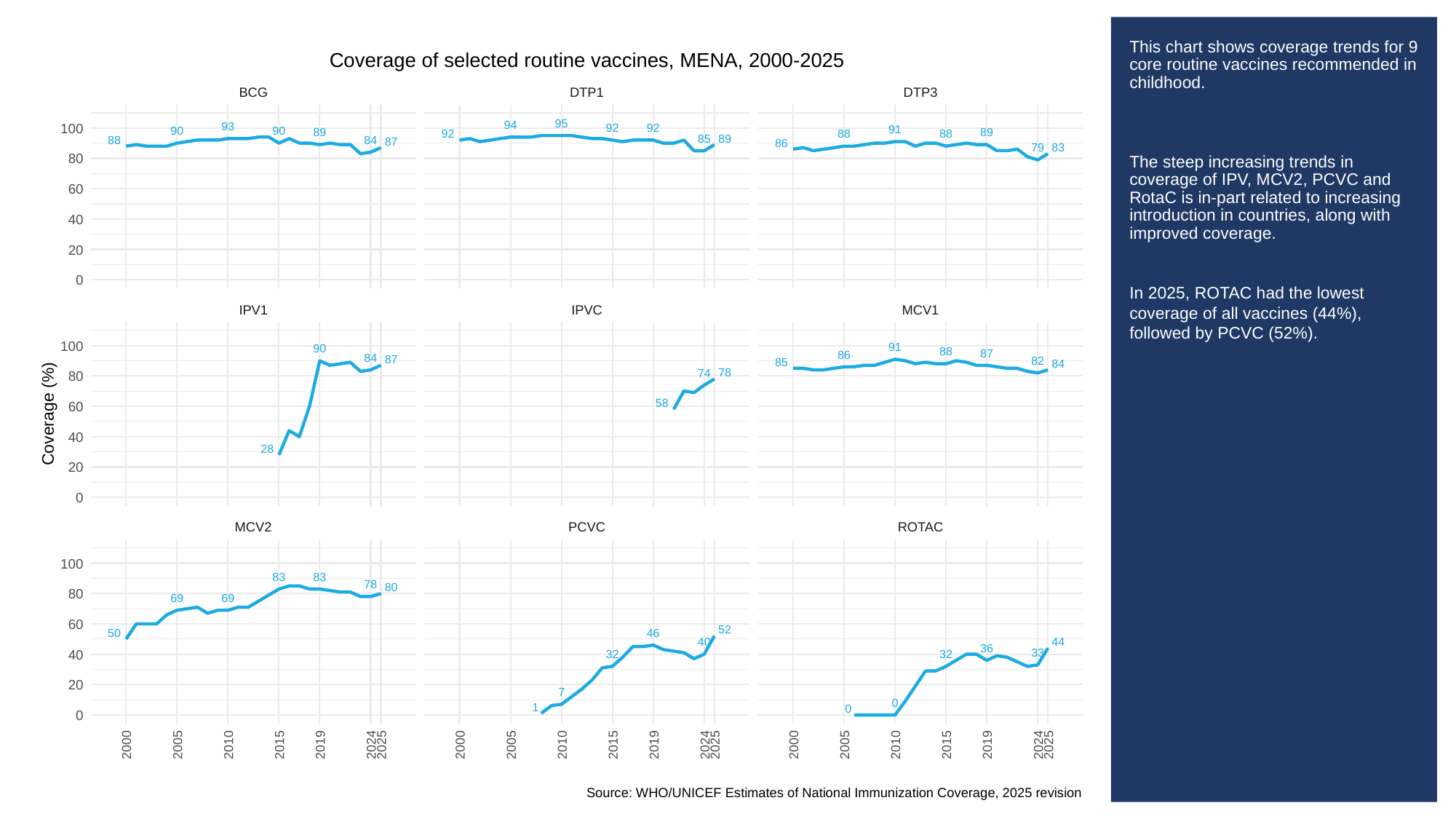

# This chart shows coverage trends for 9 core routine vaccines recommended in childhood.

The steep increasing trends in coverage of IPV, MCV2, PCVC and RotaC is in-part related to increasing introduction in countries, along with improved coverage.

In 2025, ROTAC had the lowest coverage of all vaccines (44%), followed by PCVC (52%).

Coverage of selected routine vaccines, MENA, 2000-2025
BCG
DTP1
DTP3

95
94
93
100
92
92
91
90
90

89
89
92
88
88
89
85
88

84
87

86

83

79
80

60

40

20

0

IPV1
IPVC
MCV1

100
91
90

88
87
86
84
87
82
85
84

78
74
80

58
60

Coverage (%)

40

28

20

0

MCV2
PCVC
ROTAC

100

83
83

78
80

80

69
69

60

52
50
46

44
40

36

33
40
32
32

20

7
0

1
0
0

2000
2005
2010
2015
2019
2024
2025
2000
2005
2010
2015
2019
2024
2025
2000
2005
2010
2015
2019
2024
2025
Source: WHO/UNICEF Estimates of National Immunization Coverage, 2025 revision